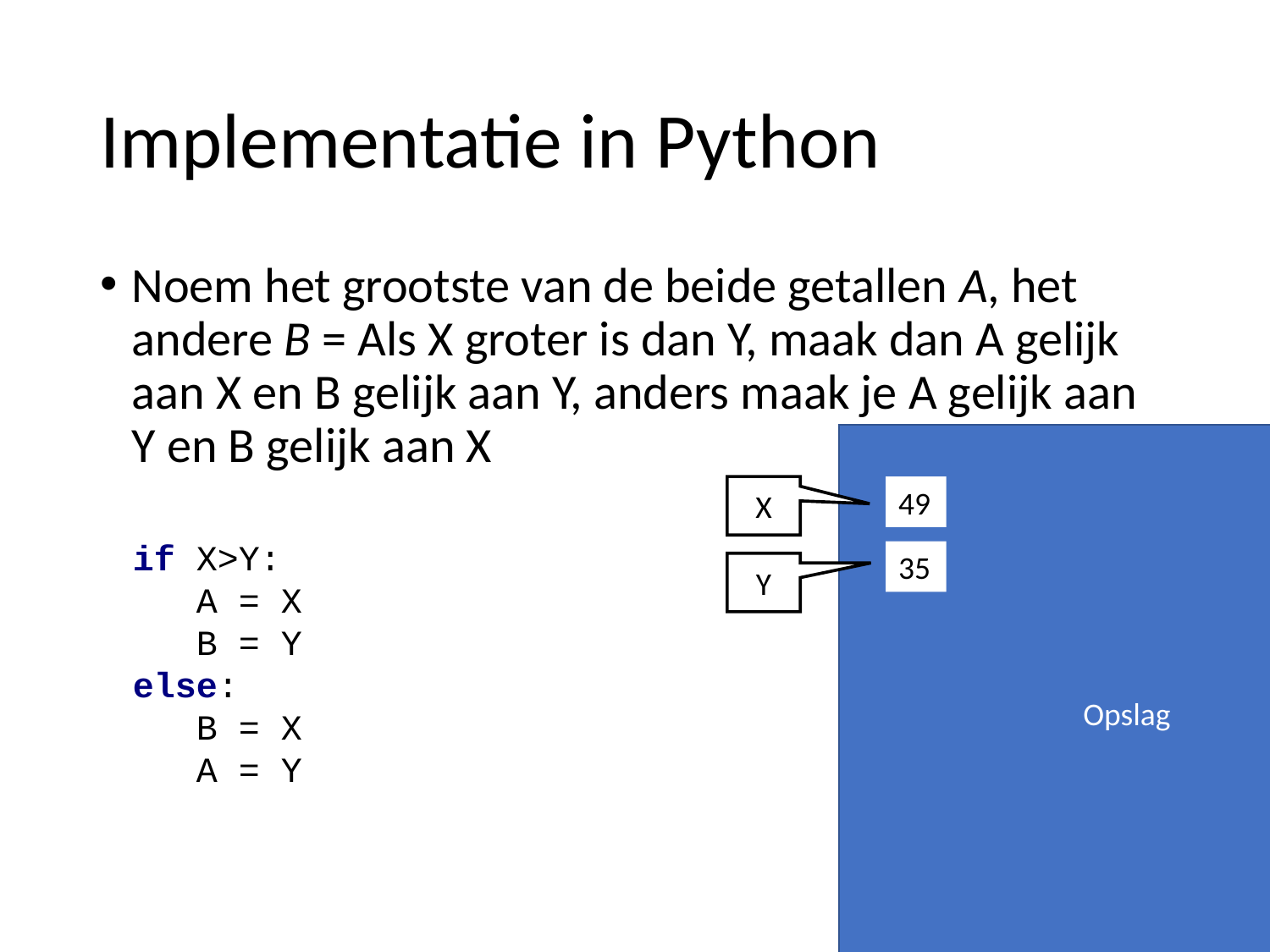

# Implementatie in Python
Noem het grootste van de beide getallen A, het andere B = Als X groter is dan Y, maak dan A gelijk aan X en B gelijk aan Y, anders maak je A gelijk aan Y en B gelijk aan X

Opslag
X
49
if X>Y:
   A = X
   B = Y
else:
   B = X
   A = Y
35
Y